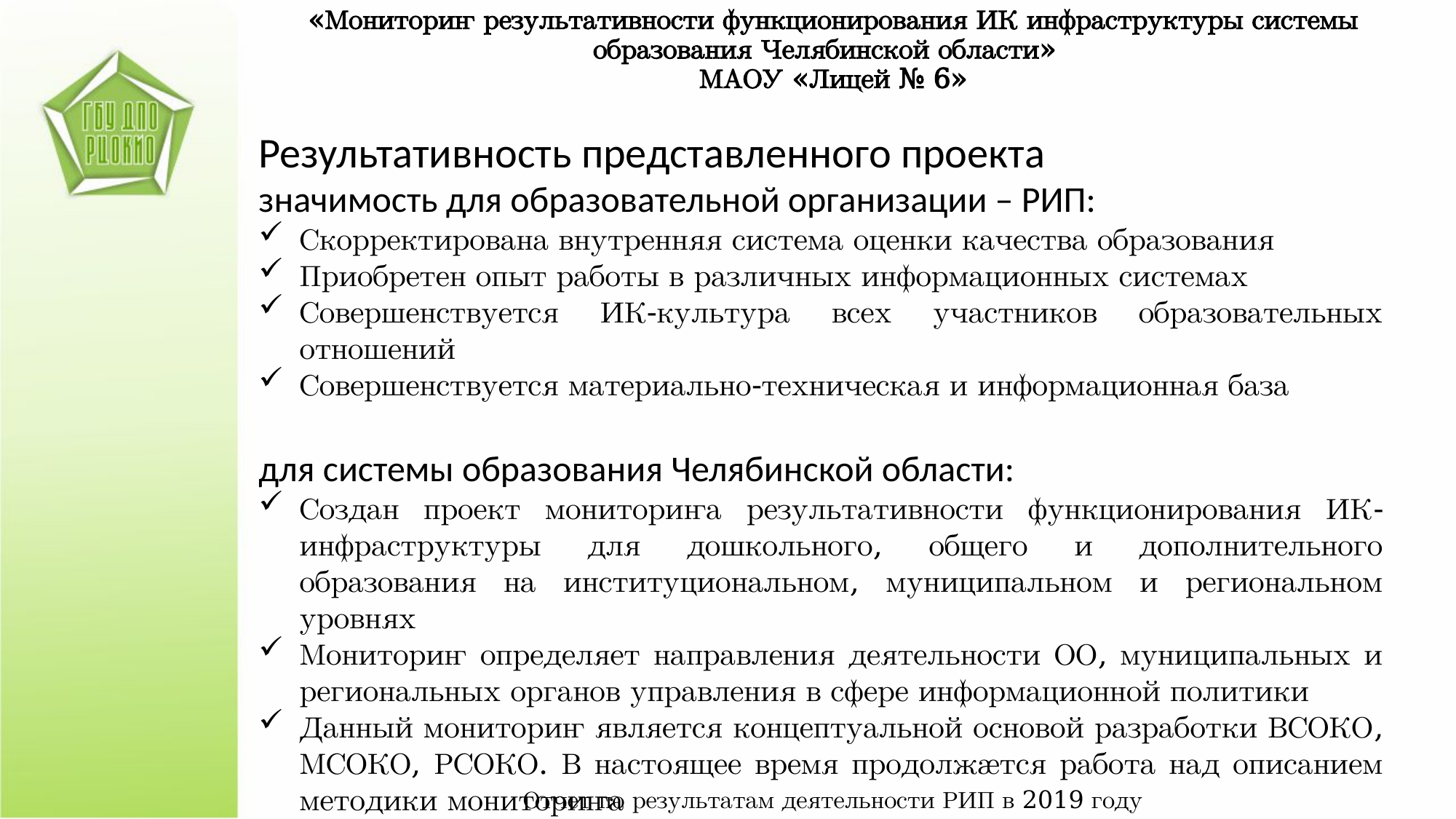

«Мониторинг результативности функционирования ИК инфраструктуры системы образования Челябинской области»
МАОУ «Лицей № 6»
Результативность представленного проекта
значимость для образовательной организации – РИП:
Скорректирована внутренняя система оценки качества образования
Приобретен опыт работы в различных информационных системах
Совершенствуется ИК-культура всех участников образовательных отношений
Совершенствуется материально-техническая и информационная база

для системы образования Челябинской области:
Создан проект мониторинга результативности функционирования ИК-инфраструктуры для дошкольного, общего и дополнительного образования на институциональном, муниципальном и региональном уровнях
Мониторинг определяет направления деятельности ОО, муниципальных и региональных органов управления в сфере информационной политики
Данный мониторинг является концептуальной основой разработки ВСОКО, МСОКО, РСОКО. В настоящее время продолжается работа над описанием методики мониторинга
Отчет по результатам деятельности РИП в 2019 году